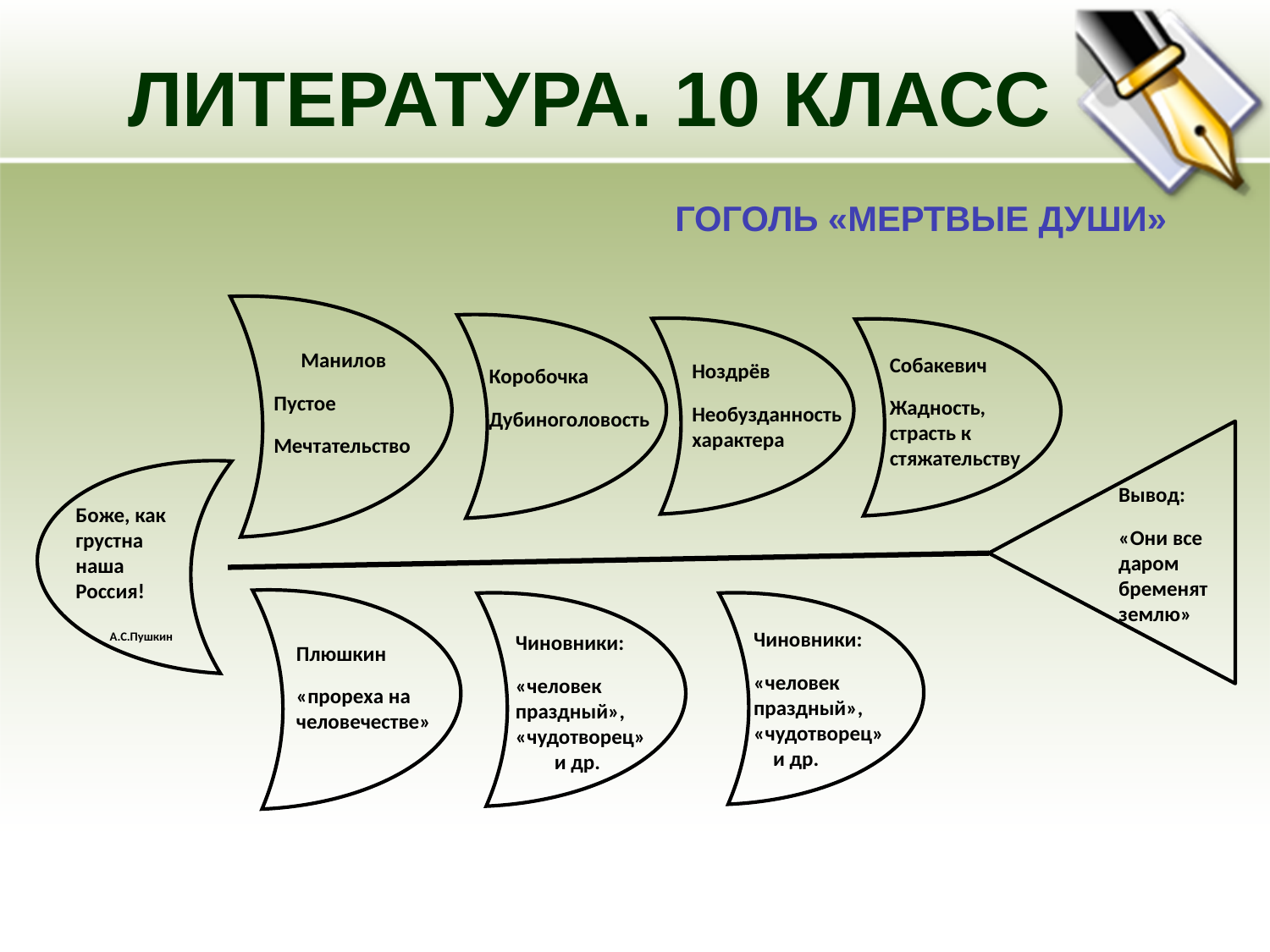

# ЛИТЕРАТУРА. 10 КЛАСС
ГОГОЛЬ «МЕРТВЫЕ ДУШИ»

Манилов
Пустое
Мечтательство
Собакевич
Жадность, страсть к стяжательству
Ноздрёв
Необузданность характера
Коробочка
Дубиноголовость

Вывод:
«Они все даром бременят землю»

Боже, как грустна наша Россия!
       А.С.Пушкин

Чиновники:
«человек праздный», «чудотворец»             и др.
Чиновники:
«человек праздный», «чудотворец»               и др.
Плюшкин
«прореха на человечестве»